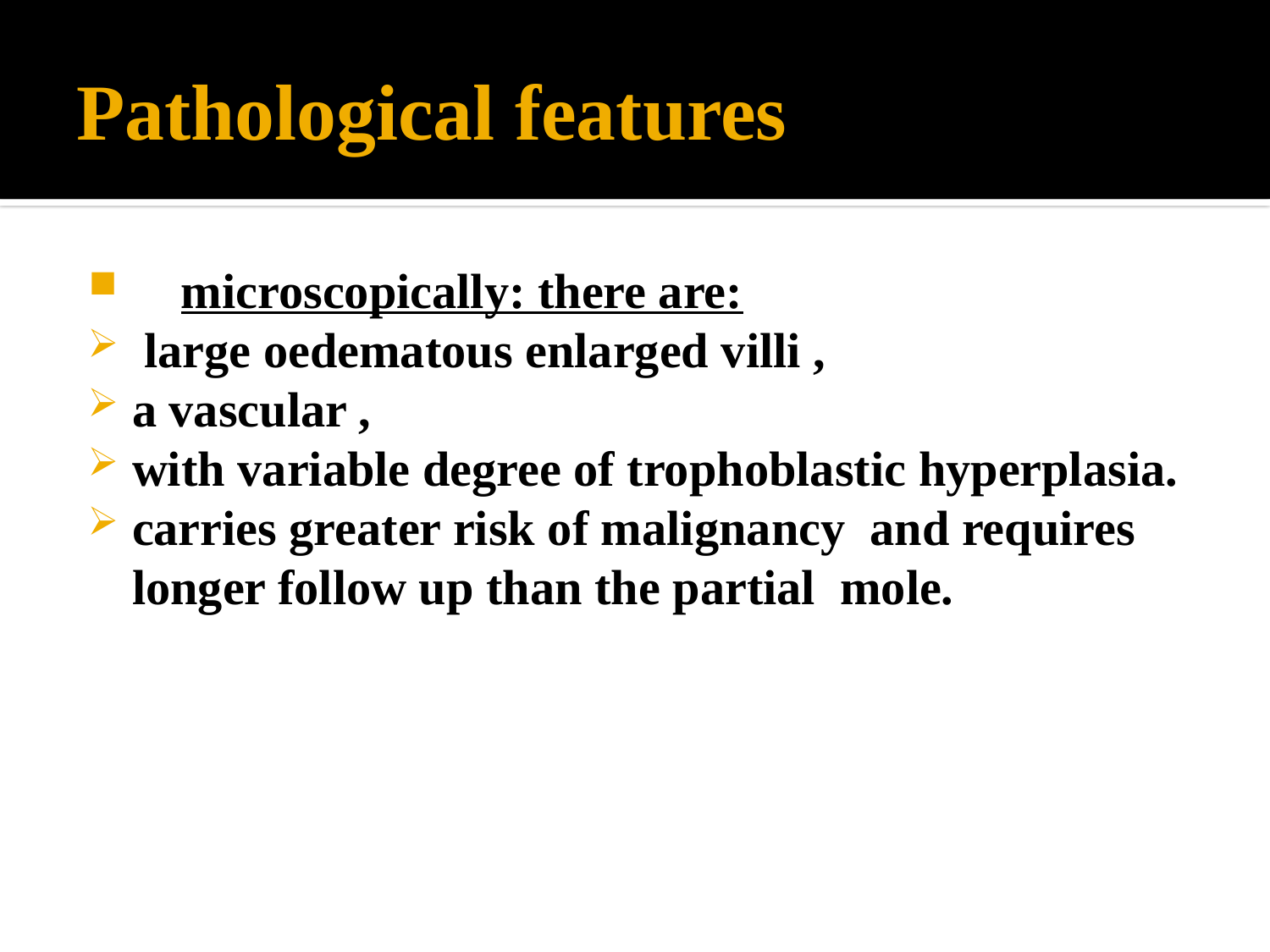

# Pathological features
    microscopically: there are:
 large oedematous enlarged villi ,
a vascular ,
with variable degree of trophoblastic hyperplasia.
carries greater risk of malignancy  and requires longer follow up than the partial  mole.